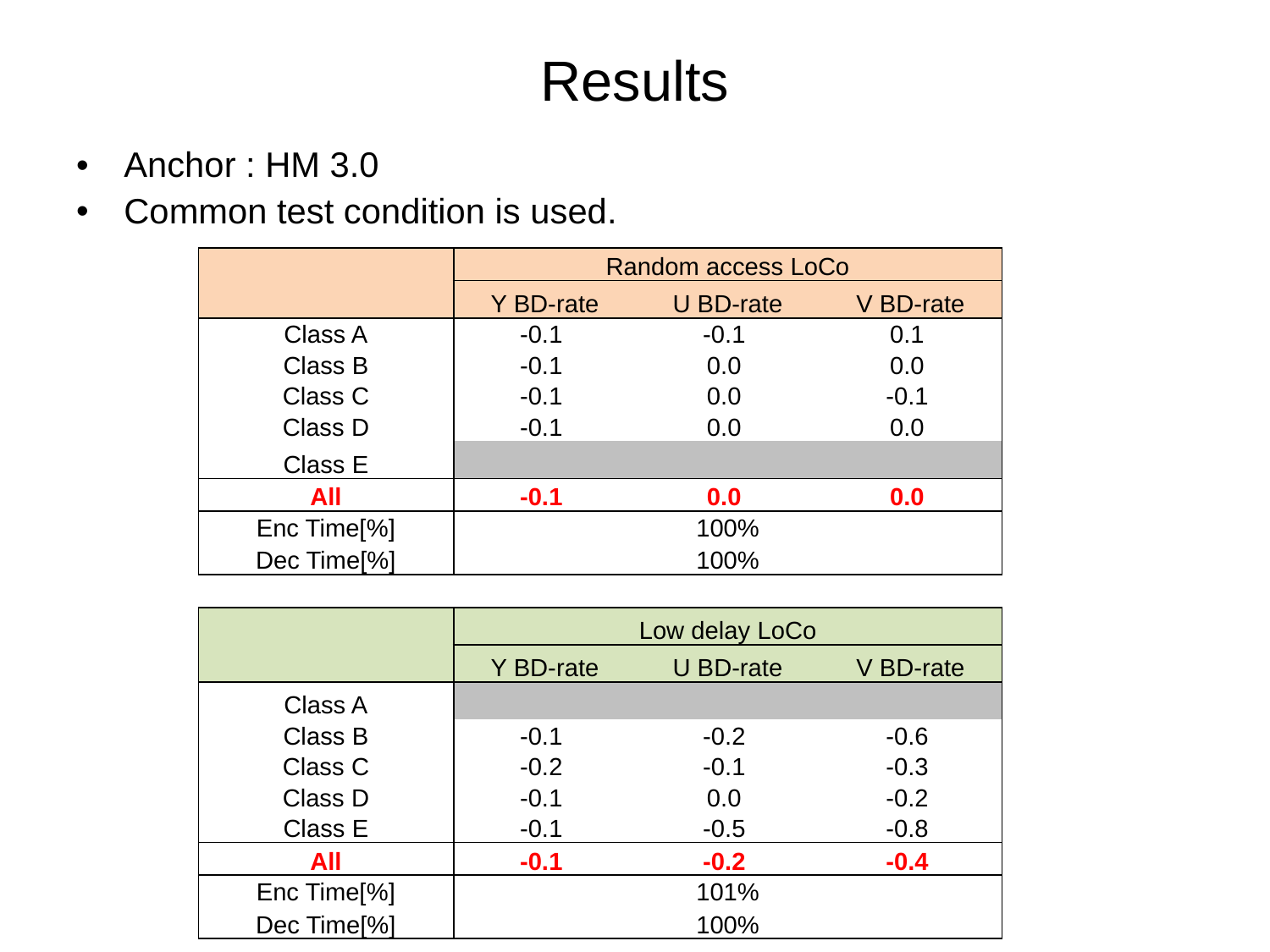

# Results
Anchor : HM 3.0
Common test condition is used.

|  | Random access LoCo |  |  |
| --- | --- | --- | --- |
|  | Y BD-rate | U BD-rate | V BD-rate |
| Class A | -0.1 | -0.1 | 0.1 |
| Class B | -0.1 | 0.0 | 0.0 |
| Class C | -0.1 | 0.0 | -0.1 |
| Class D | -0.1 | 0.0 | 0.0 |
| Class E |  |  |  |
| All | -0.1 | 0.0 | 0.0 |
| Enc Time[%] | 100% |  |  |
| Dec Time[%] | 100% |  |  |
|  |  |  |  |
|  | Low delay LoCo |  |  |
|  | Y BD-rate | U BD-rate | V BD-rate |
| Class A |  |  |  |
| Class B | -0.1 | -0.2 | -0.6 |
| Class C | -0.2 | -0.1 | -0.3 |
| Class D | -0.1 | 0.0 | -0.2 |
| Class E | -0.1 | -0.5 | -0.8 |
| All | -0.1 | -0.2 | -0.4 |
| Enc Time[%] | 101% |  |  |
| Dec Time[%] | 100% |  |  |